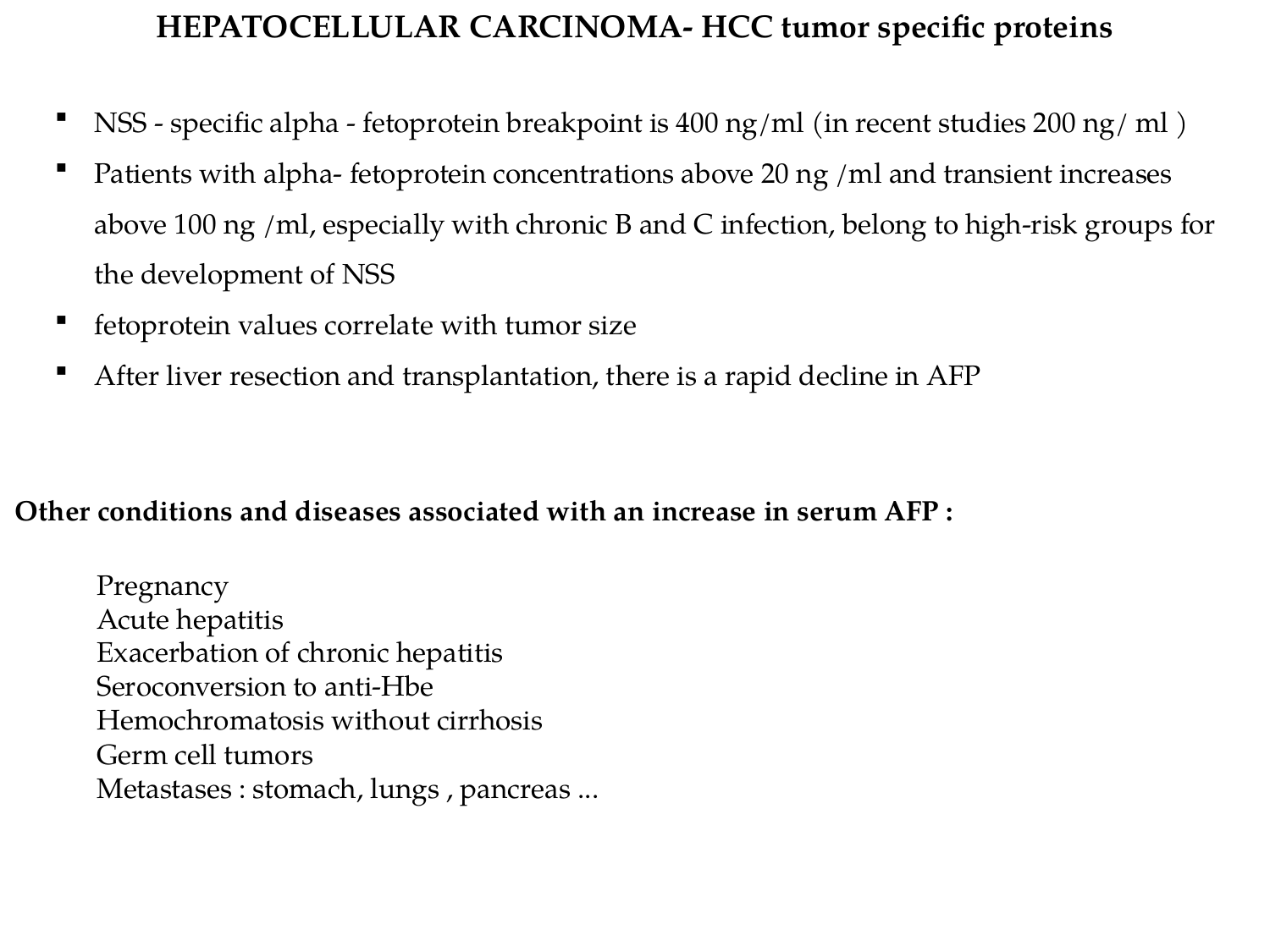

HEPATOCELLULAR CARCINOMA- HCC tumor specific proteins
NSS - specific alpha - fetoprotein breakpoint is 400 ng/ml (in recent studies 200 ng/ ml )
Patients with alpha- fetoprotein concentrations above 20 ng /ml and transient increases above 100 ng /ml, especially with chronic B and C infection, belong to high-risk groups for the development of NSS
fetoprotein values correlate with tumor size
After liver resection and transplantation, there is a rapid decline in AFP
Other conditions and diseases associated with an increase in serum AFP :
Pregnancy
Acute hepatitis
Exacerbation of chronic hepatitis
Seroconversion to anti-Hbe
Hemochromatosis without cirrhosis
Germ cell tumors
Metastases : stomach, lungs , pancreas ...